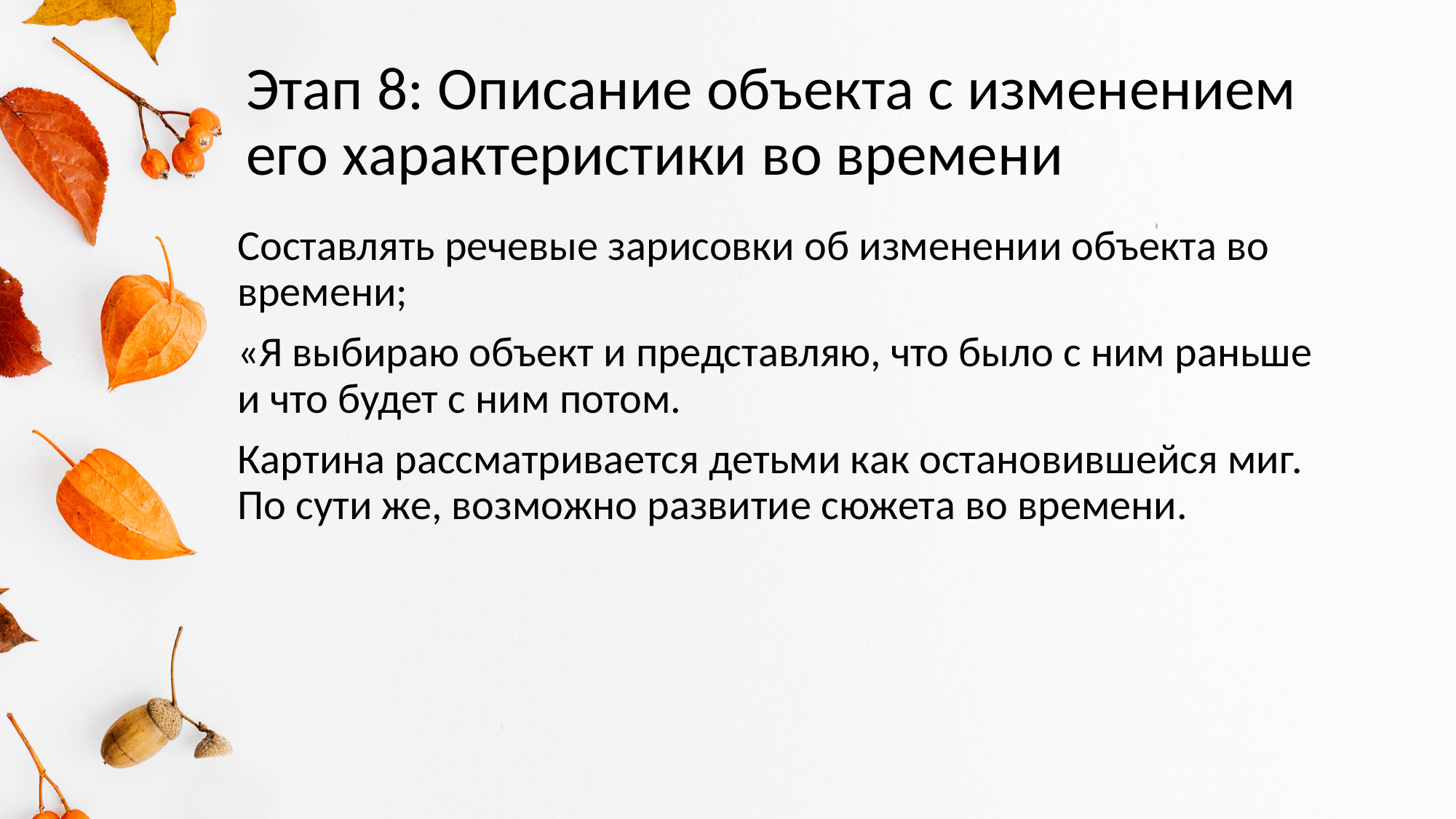

# Этап 8: Описание объекта с изменением его характеристики во времени
Составлять речевые зарисовки об изменении объекта во времени;
«Я выбираю объект и представляю, что было с ним раньше и что будет с ним потом.
Картина рассматривается детьми как остановившейся миг. По сути же, возможно развитие сюжета во времени.